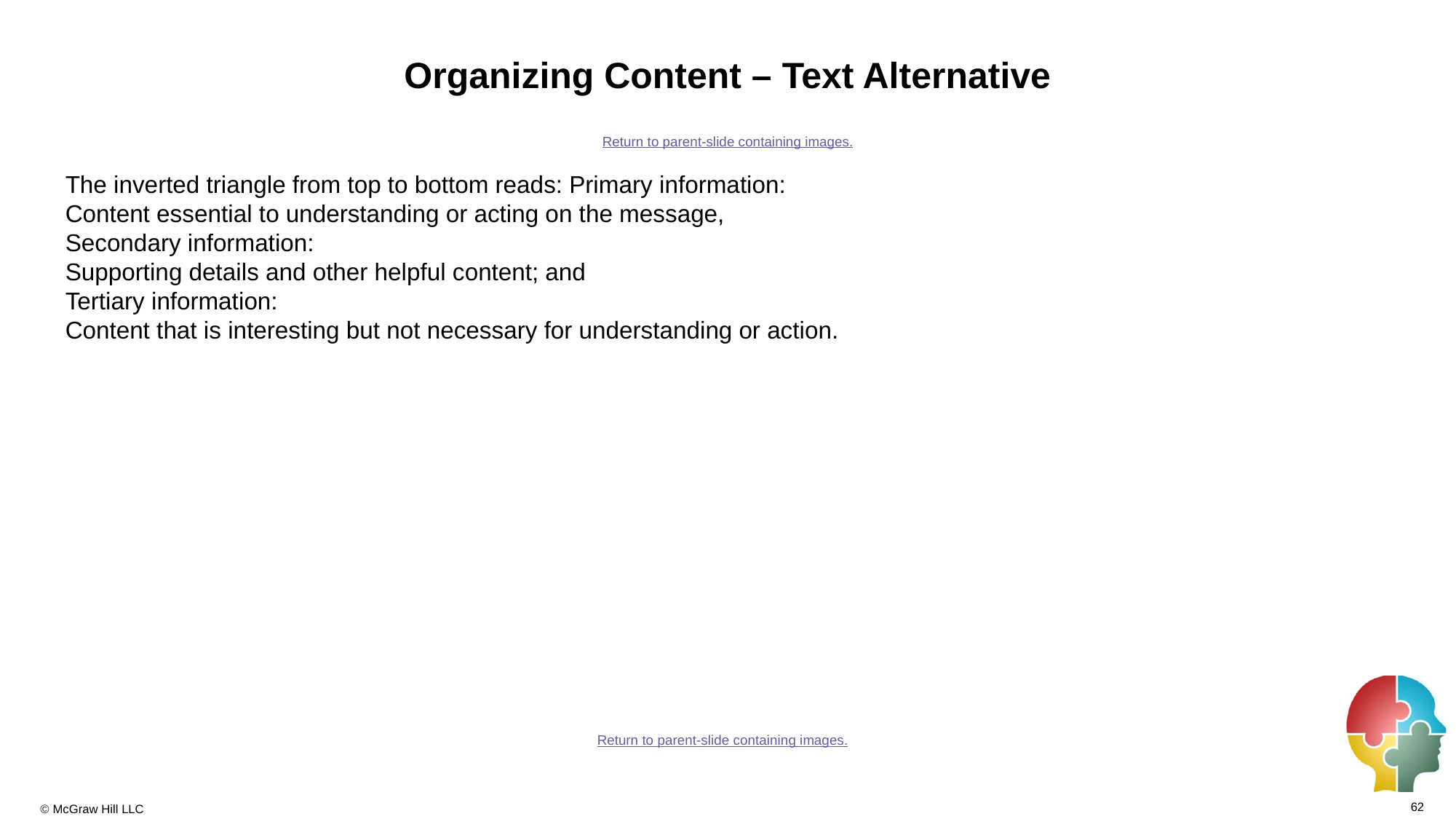

# Organizing Content – Text Alternative
Return to parent-slide containing images.
The inverted triangle from top to bottom reads: Primary information:
Content essential to understanding or acting on the message,
Secondary information:
Supporting details and other helpful content; and
Tertiary information:
Content that is interesting but not necessary for understanding or action.
Return to parent-slide containing images.
62